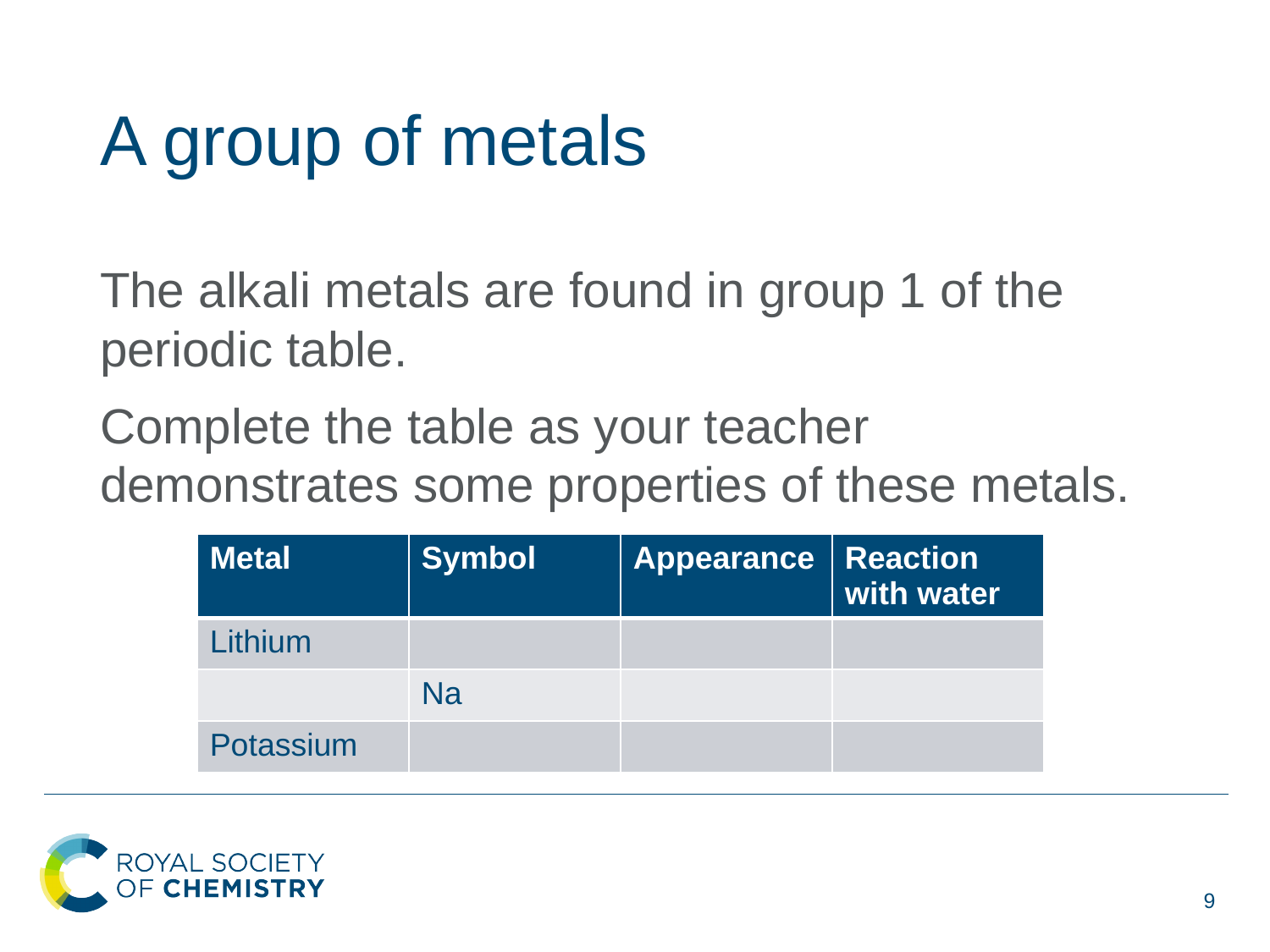

# A group of metals
The alkali metals are found in group 1 of the periodic table.
Complete the table as your teacher  demonstrates some properties of these metals.
| Metal | Symbol | Appearance | Reaction with water |
| --- | --- | --- | --- |
| Lithium |  |  |  |
|  | Na |  |  |
| Potassium |  |  |  |
9